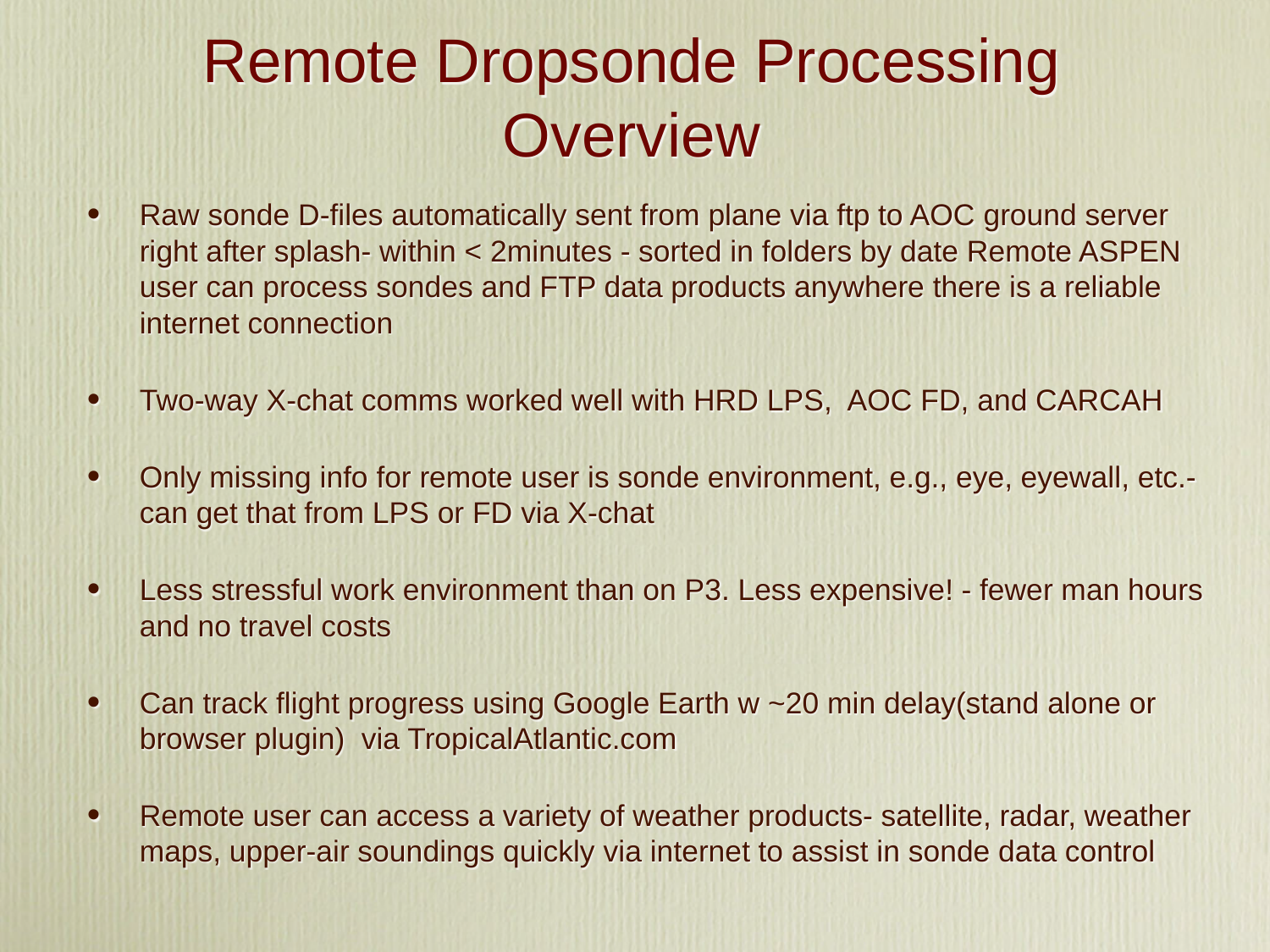

# Remote Dropsonde Processing Overview
Raw sonde D-files automatically sent from plane via ftp to AOC ground server right after splash- within < 2minutes - sorted in folders by date Remote ASPEN user can process sondes and FTP data products anywhere there is a reliable internet connection
Two-way X-chat comms worked well with HRD LPS,  AOC FD, and CARCAH
Only missing info for remote user is sonde environment, e.g., eye, eyewall, etc.- can get that from LPS or FD via X-chat
Less stressful work environment than on P3. Less expensive! - fewer man hours and no travel costs
Can track flight progress using Google Earth w ~20 min delay(stand alone or browser plugin)  via TropicalAtlantic.com
Remote user can access a variety of weather products- satellite, radar, weather maps, upper-air soundings quickly via internet to assist in sonde data control